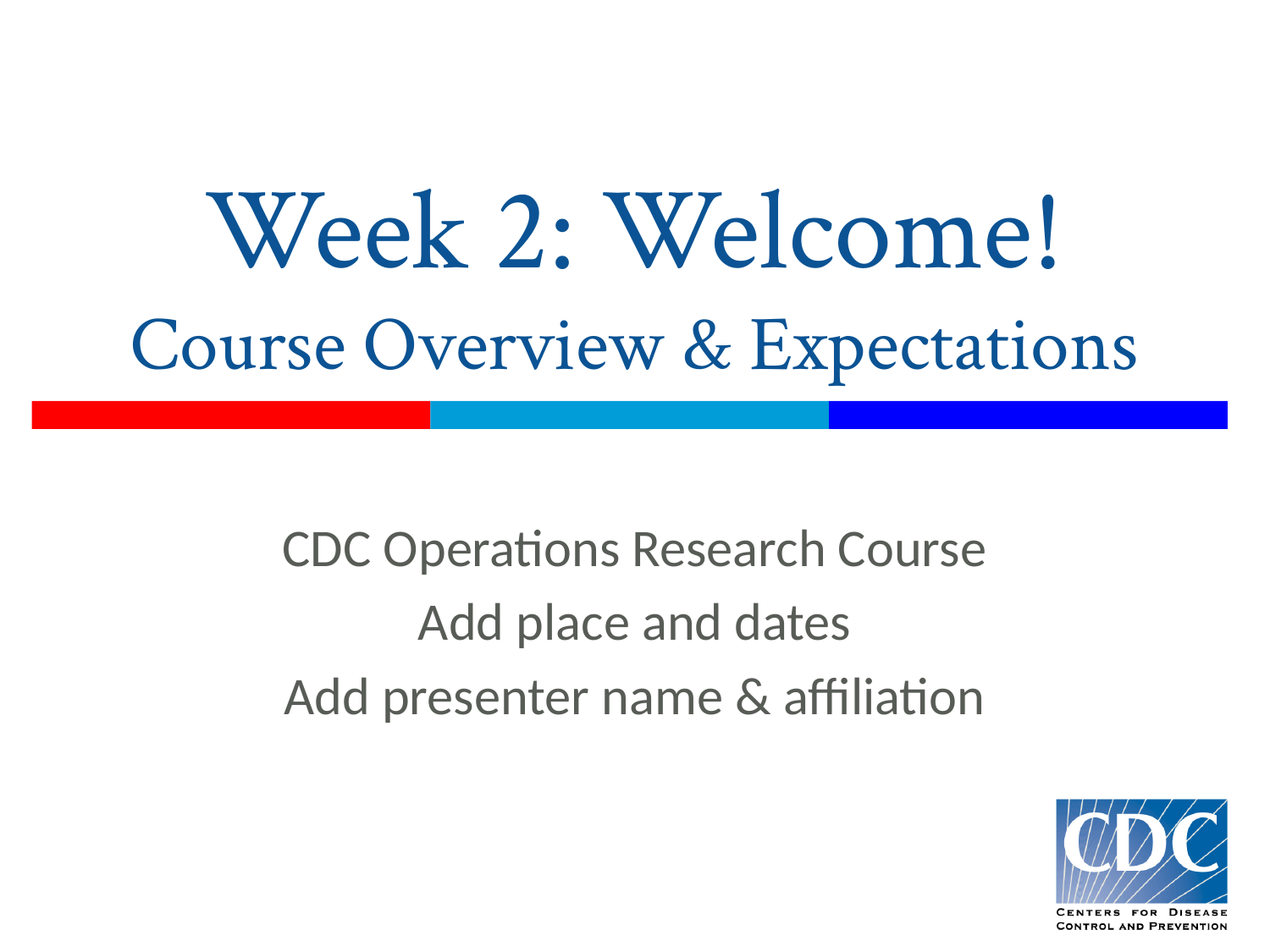

# Week 2: Welcome! Course Overview & Expectations
CDC Operations Research Course
Add place and dates
Add presenter name & affiliation